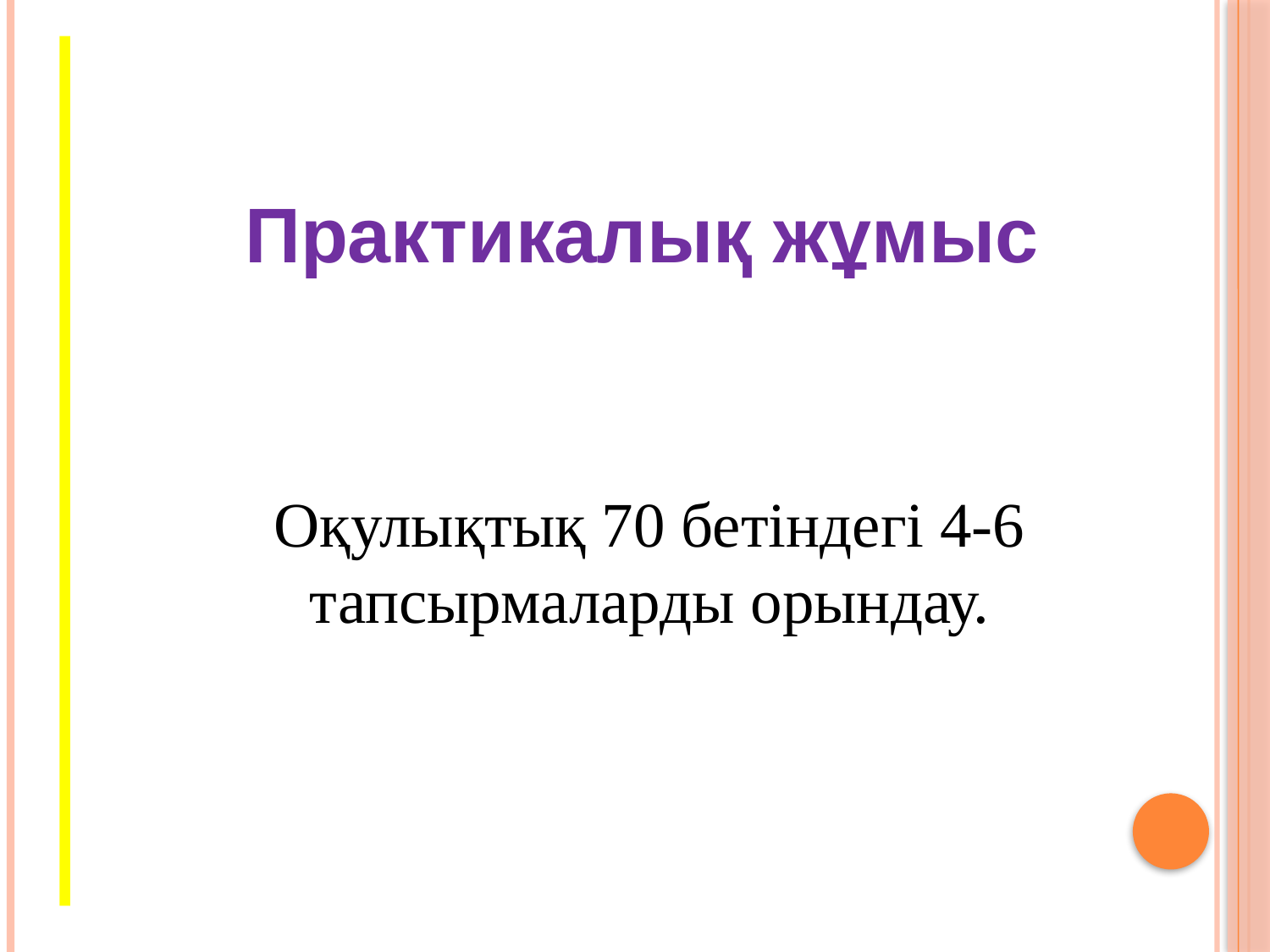

Практикалық жұмыс
Оқулықтық 70 бетіндегі 4-6 тапсырмаларды орындау.